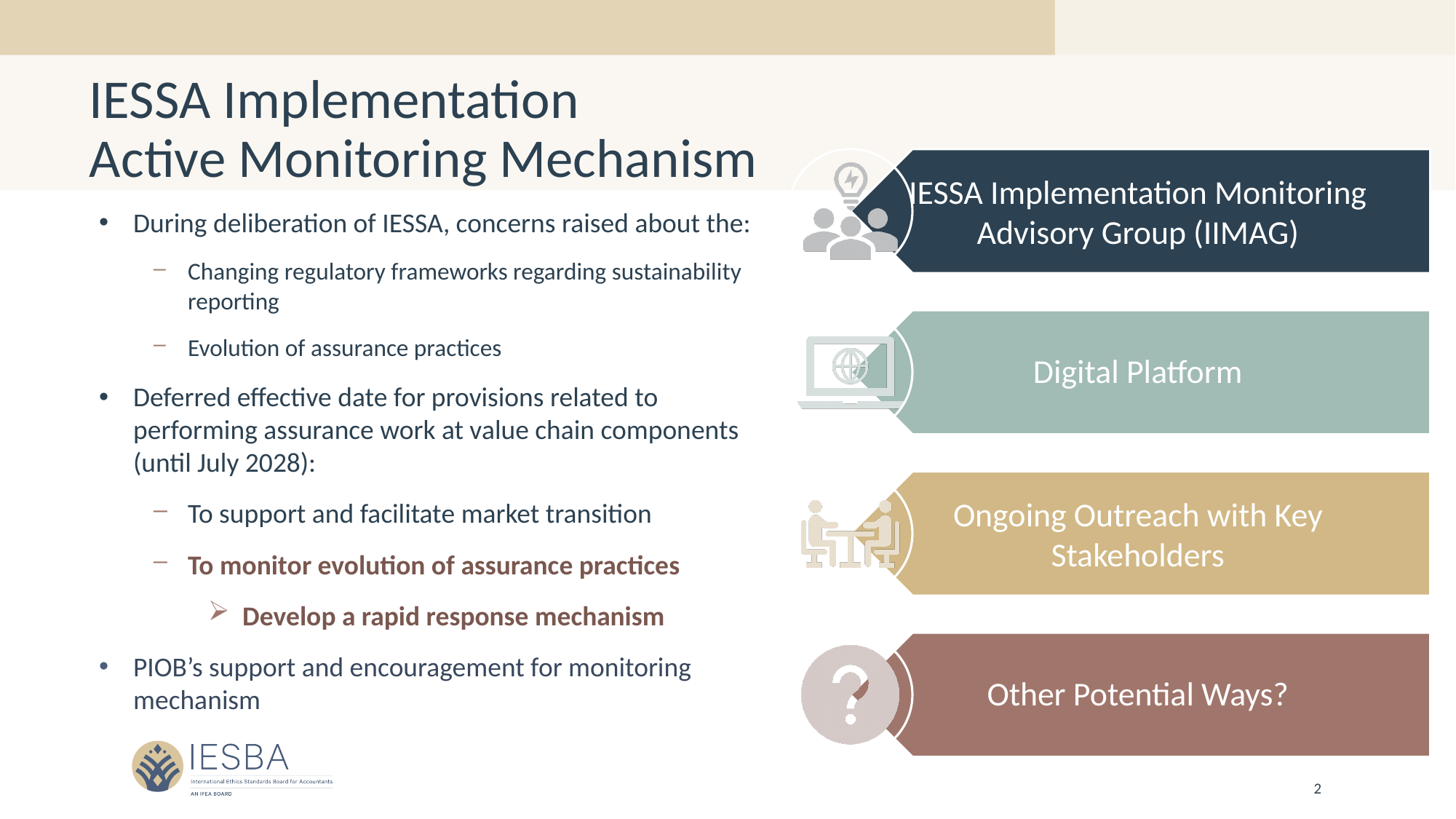

# IESSA Implementation Active Monitoring Mechanism
IESSA Implementation Monitoring Advisory Group (IIMAG)
Digital Platform
Ongoing Outreach with Key Stakeholders
Other Potential Ways?
During deliberation of IESSA, concerns raised about the:
Changing regulatory frameworks regarding sustainability reporting
Evolution of assurance practices
Deferred effective date for provisions related to performing assurance work at value chain components (until July 2028):
To support and facilitate market transition
To monitor evolution of assurance practices
Develop a rapid response mechanism
PIOB’s support and encouragement for monitoring mechanism
2